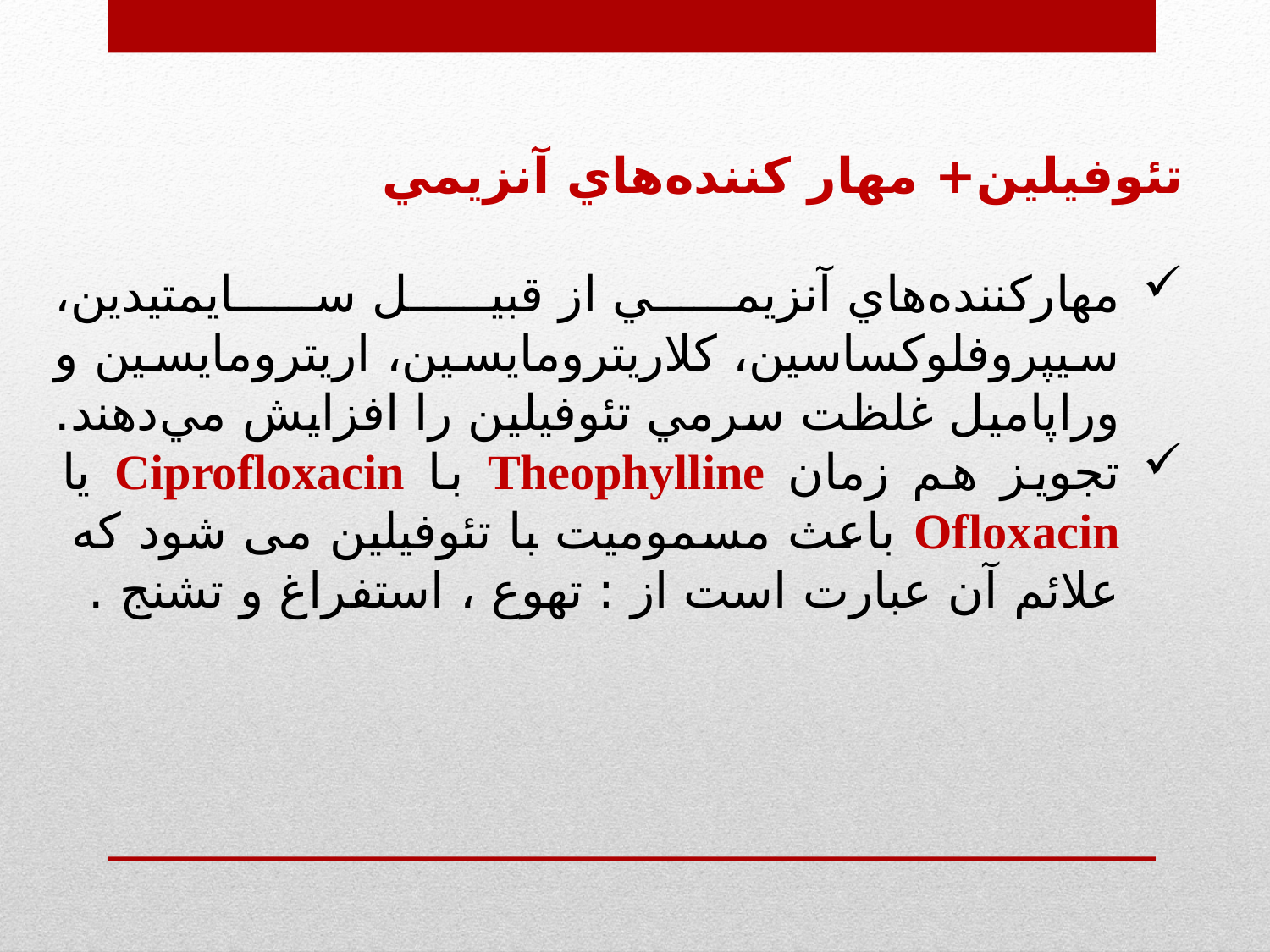

تئوفيلين+ مهار كننده‌هاي آنزيمي

مهاركننده‌هاي آنزيمي از قبيل سايمتيدين، سيپروفلوكساسين، كلاريترومايسين، اريترومايسين و وراپاميل غلظت سرمي تئوفيلين را افزايش مي‌دهند.
تجویز هم زمان Theophylline با Ciprofloxacin یا Ofloxacin باعث مسمومیت با تئوفیلین می شود که  علائم آن عبارت است از : تهوع ، استفراغ و تشنج .